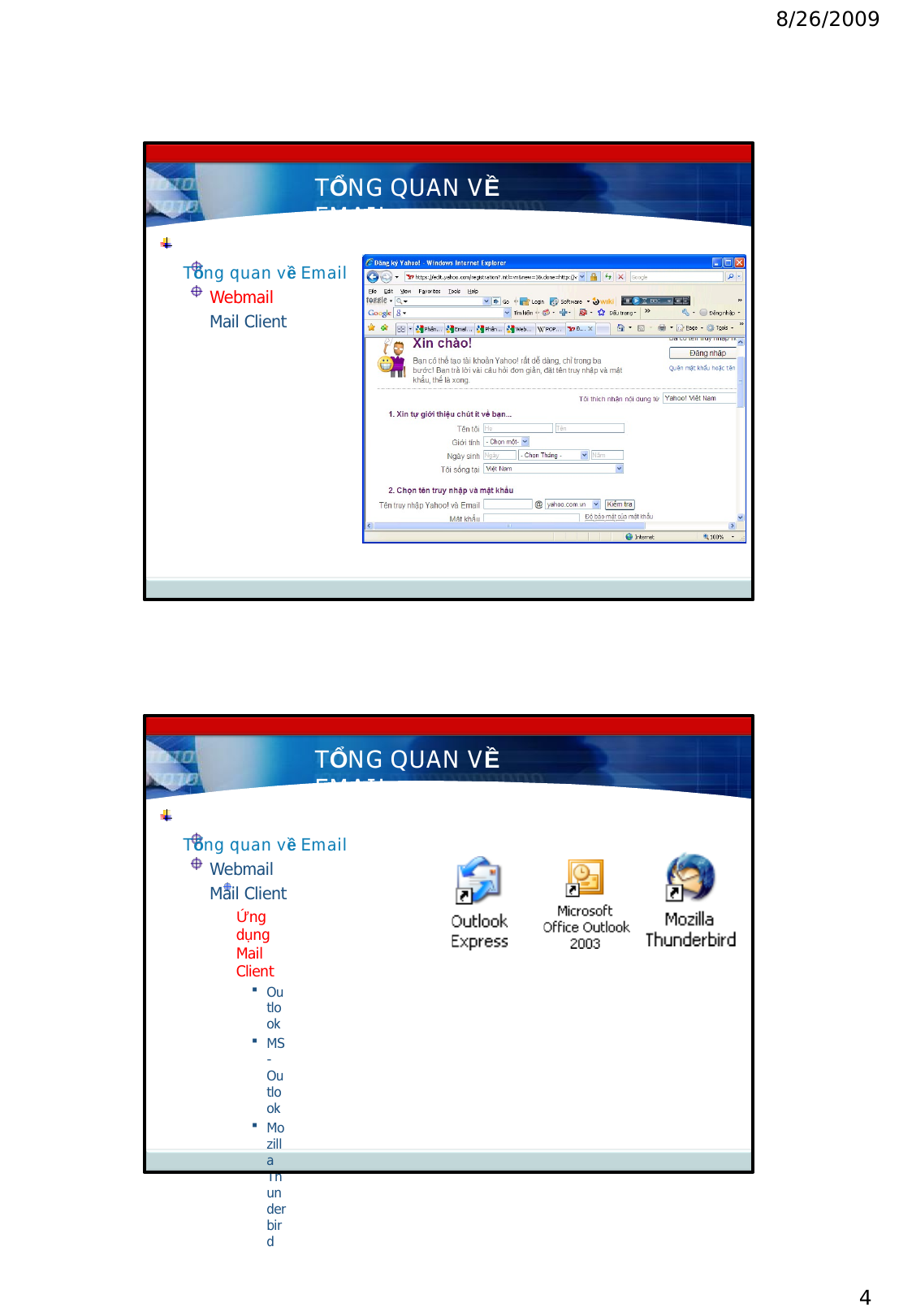

8/26/2009

TỔNG QUAN VỀ EMAIL

Tổng quan về Email
Webmail  Mail Client

TỔNG QUAN VỀ EMAIL

Tổng quan về Email
Webmail  Mail Client
Ứng dụng Mail Client
Outlook
MS-Outlook
Mozilla Thunderbird

4